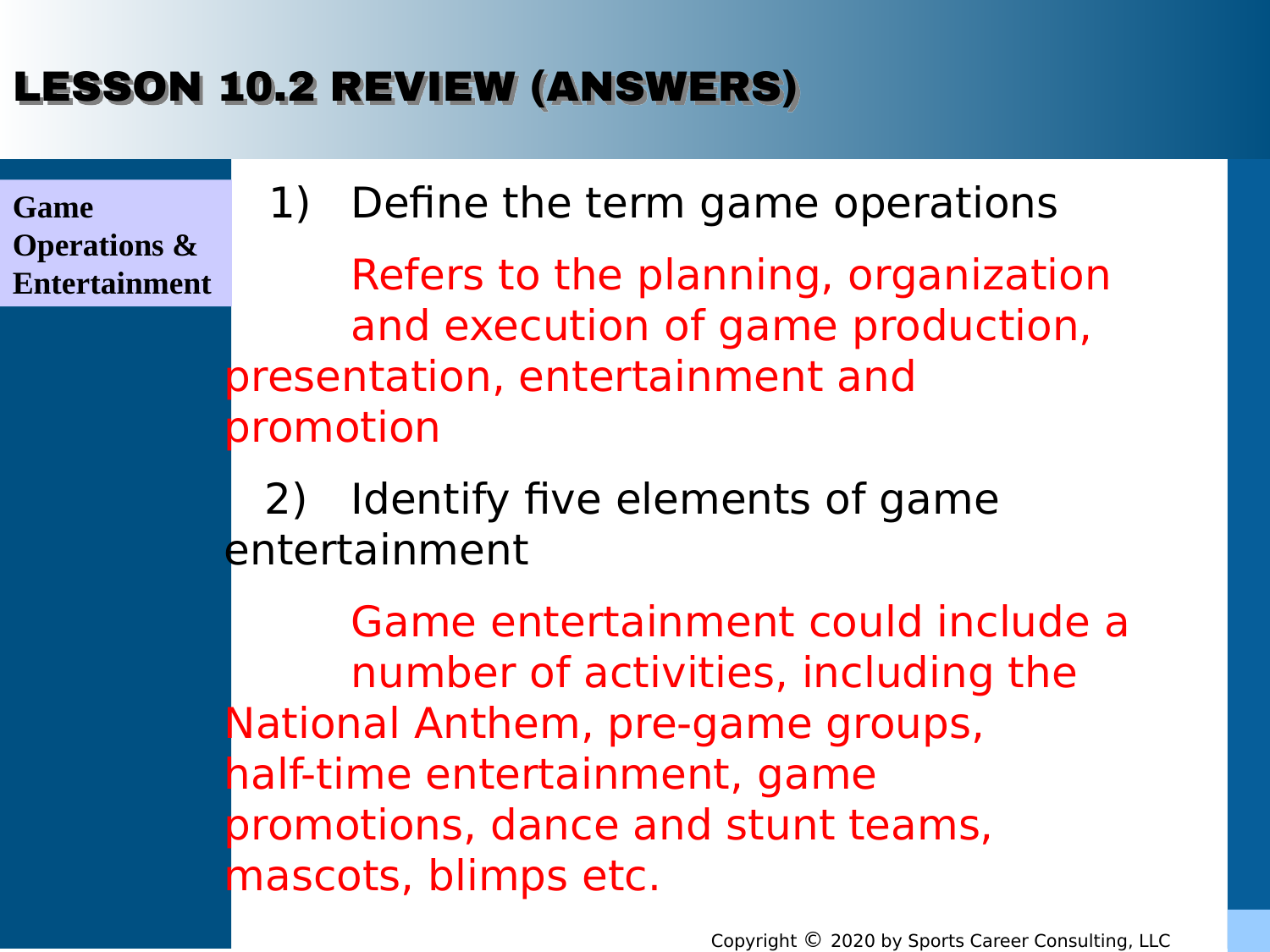

LESSON 10.2 REVIEW (ANSWERS)

   1)  	Define the term game operations
	Refers to the planning, organization 	and execution of game production, 	presentation, entertainment and 	promotion
   2)  	Identify five elements of game 	entertainment
	Game entertainment could include a 	number of activities, including the 	National Anthem, pre-game groups, 	half-time entertainment, game 	promotions, dance and stunt teams, 	mascots, blimps etc.
Game Operations & Entertainment

Copyright © 2020 by Sports Career Consulting, LLC